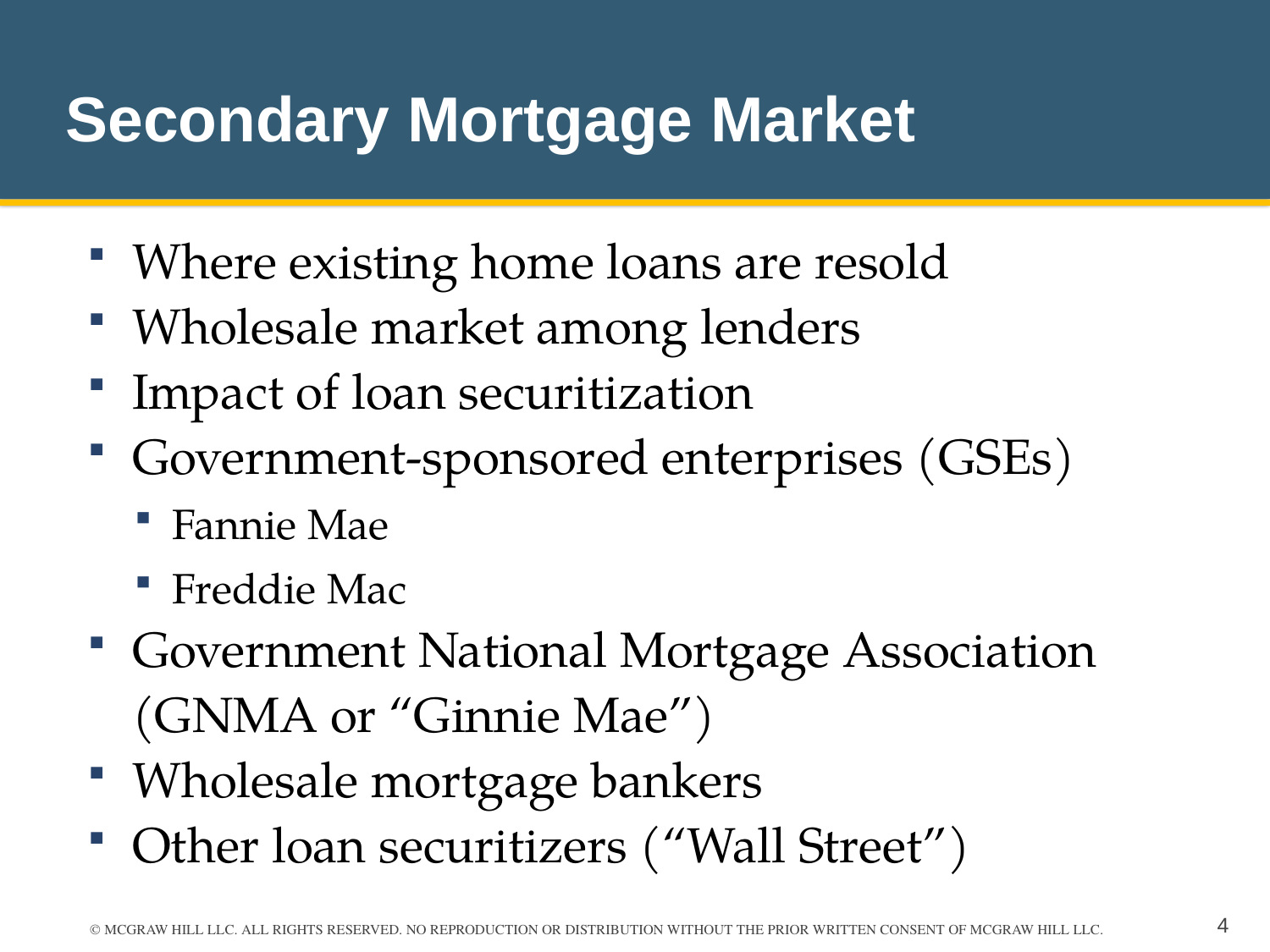

# Secondary Mortgage Market
Where existing home loans are resold
Wholesale market among lenders
Impact of loan securitization
Government-sponsored enterprises (GSEs)
Fannie Mae
Freddie Mac
Government National Mortgage Association (GNMA or “Ginnie Mae”)
Wholesale mortgage bankers
Other loan securitizers (“Wall Street”)
© MCGRAW HILL LLC. ALL RIGHTS RESERVED. NO REPRODUCTION OR DISTRIBUTION WITHOUT THE PRIOR WRITTEN CONSENT OF MCGRAW HILL LLC.
4